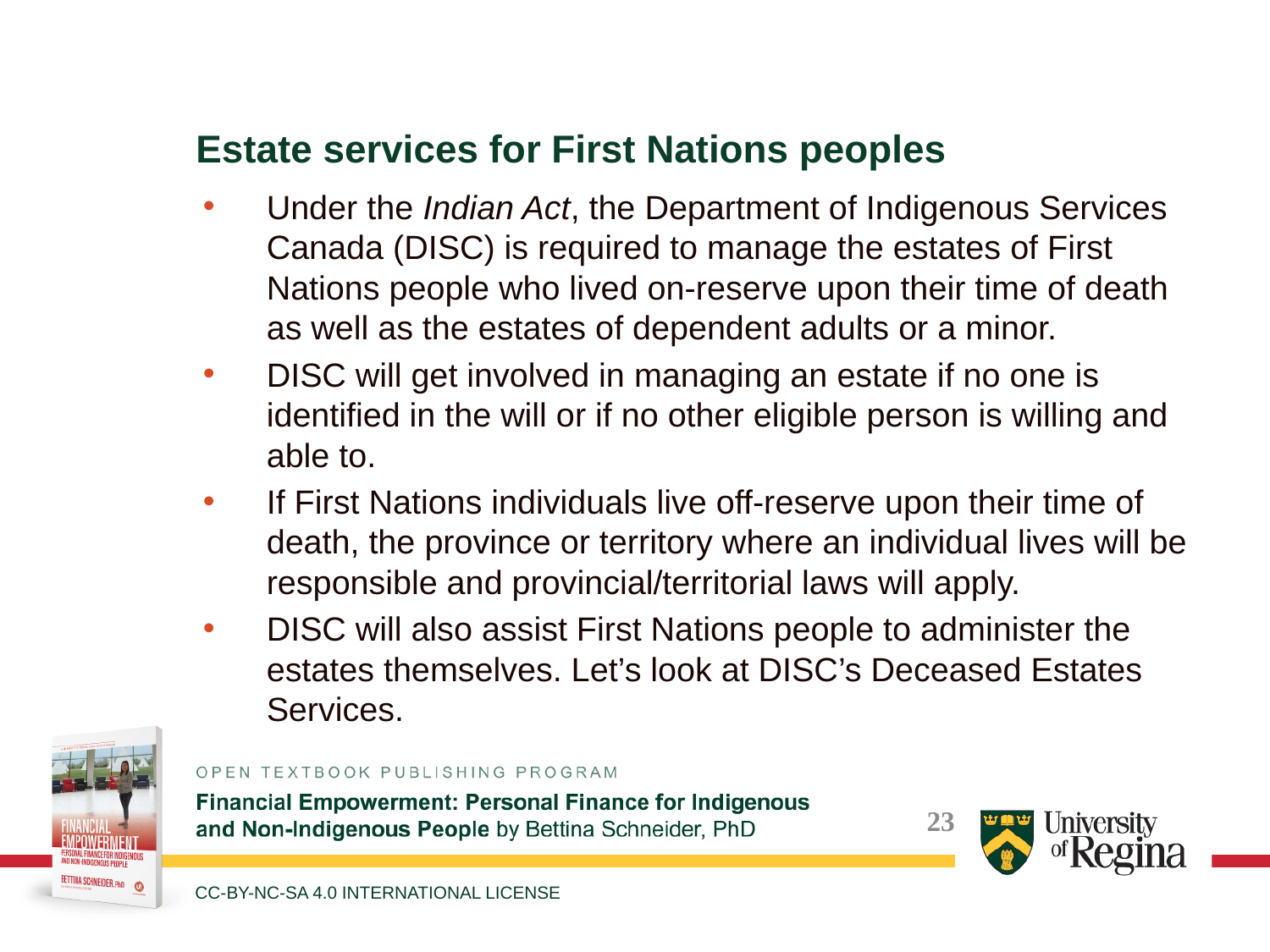

Estate services for First Nations peoples
Under the Indian Act, the Department of Indigenous Services Canada (DISC) is required to manage the estates of First Nations people who lived on-reserve upon their time of death as well as the estates of dependent adults or a minor.
DISC will get involved in managing an estate if no one is identified in the will or if no other eligible person is willing and able to.
If First Nations individuals live off-reserve upon their time of death, the province or territory where an individual lives will be responsible and provincial/territorial laws will apply.
DISC will also assist First Nations people to administer the estates themselves. Let’s look at DISC’s Deceased Estates Services.
CC-BY-NC-SA 4.0 INTERNATIONAL LICENSE